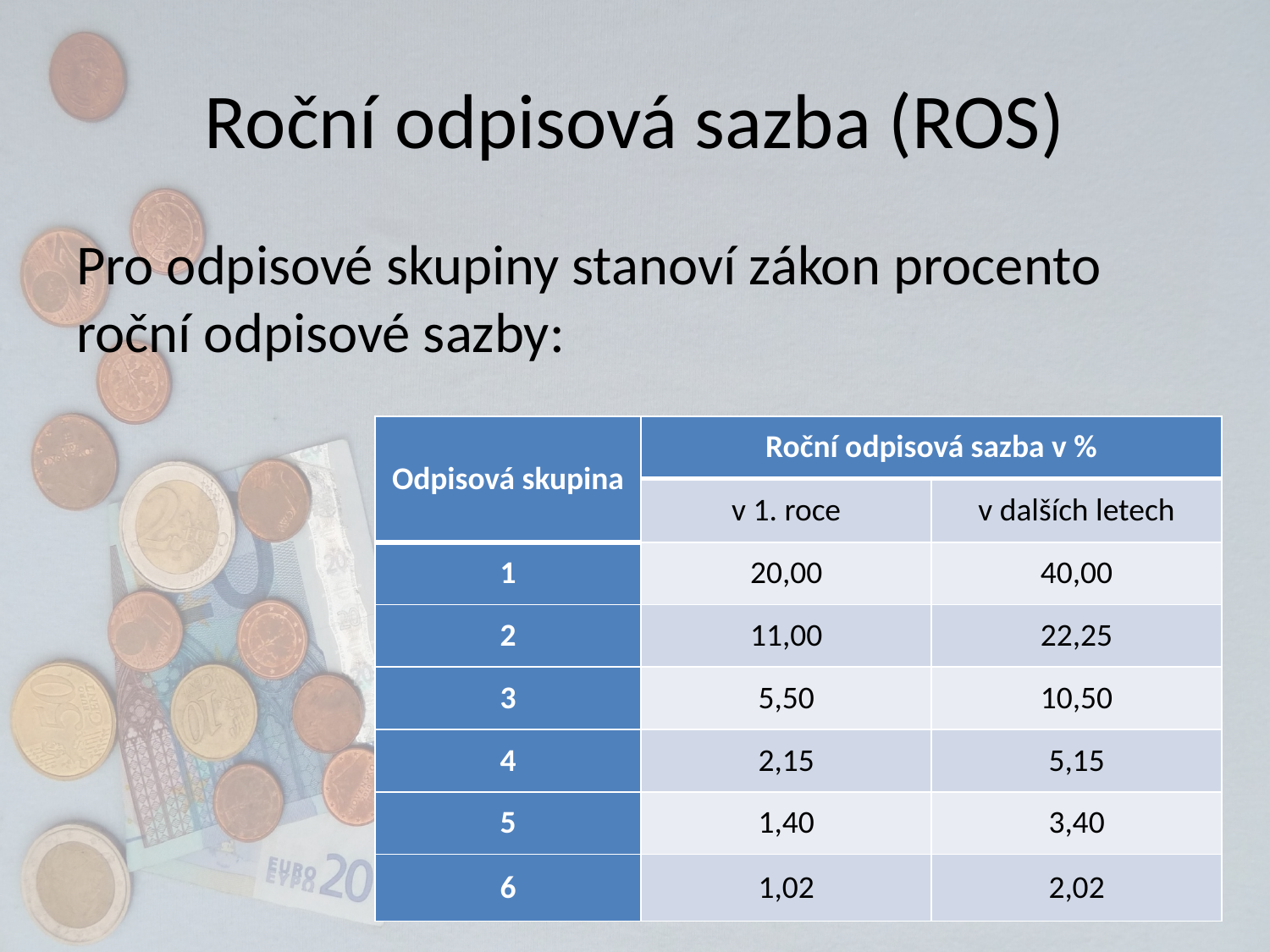

# Roční odpisová sazba (ROS)
Pro odpisové skupiny stanoví zákon procento roční odpisové sazby:

| Odpisová skupina | Roční odpisová sazba v % |  |
| --- | --- | --- |
|  | v 1. roce | v dalších letech |
| 1 | 20,00 | 40,00 |
| 2 | 11,00 | 22,25 |
| 3 | 5,50 | 10,50 |
| 4 | 2,15 | 5,15 |
| 5 | 1,40 | 3,40 |
| 6 | 1,02 | 2,02 |